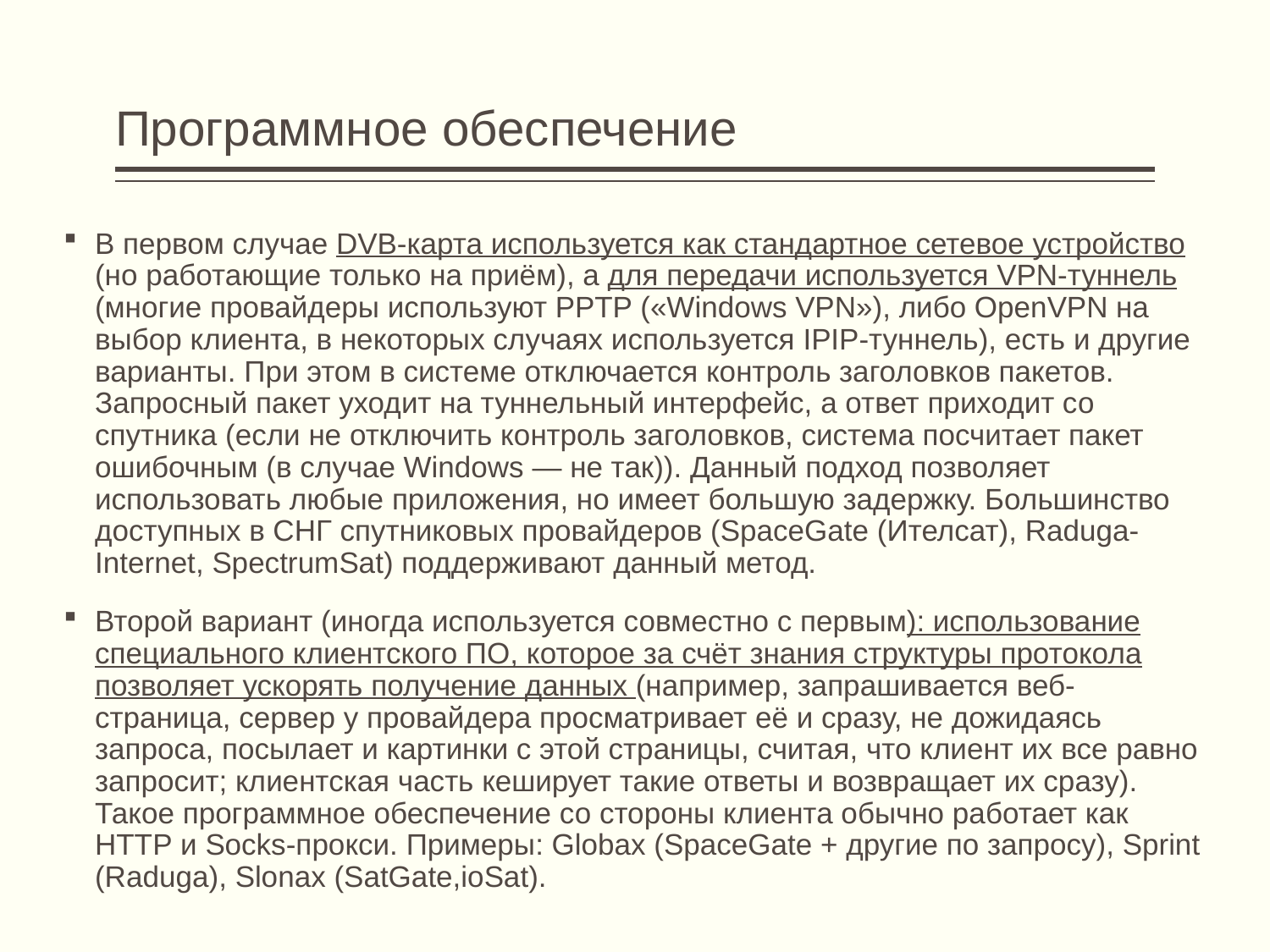

# Программное обеспечение
В первом случае DVB-карта используется как стандартное сетевое устройство (но работающие только на приём), а для передачи используется VPN-туннель (многие провайдеры используют PPTP («Windows VPN»), либо OpenVPN на выбор клиента, в некоторых случаях используется IPIP-туннель), есть и другие варианты. При этом в системе отключается контроль заголовков пакетов. Запросный пакет уходит на туннельный интерфейс, а ответ приходит со спутника (если не отключить контроль заголовков, система посчитает пакет ошибочным (в случае Windows — не так)). Данный подход позволяет использовать любые приложения, но имеет большую задержку. Большинство доступных в СНГ спутниковых провайдеров (SpaceGate (Ителсат), Raduga-Internet, SpectrumSat) поддерживают данный метод.
Второй вариант (иногда используется совместно с первым): использование специального клиентского ПО, которое за счёт знания структуры протокола позволяет ускорять получение данных (например, запрашивается веб-страница, сервер у провайдера просматривает её и сразу, не дожидаясь запроса, посылает и картинки с этой страницы, считая, что клиент их все равно запросит; клиентская часть кеширует такие ответы и возвращает их сразу). Такое программное обеспечение со стороны клиента обычно работает как HTTP и Socks-прокси. Примеры: Globax (SpaceGate + другие по запросу), Sprint (Raduga), Slonax (SatGate,ioSat).